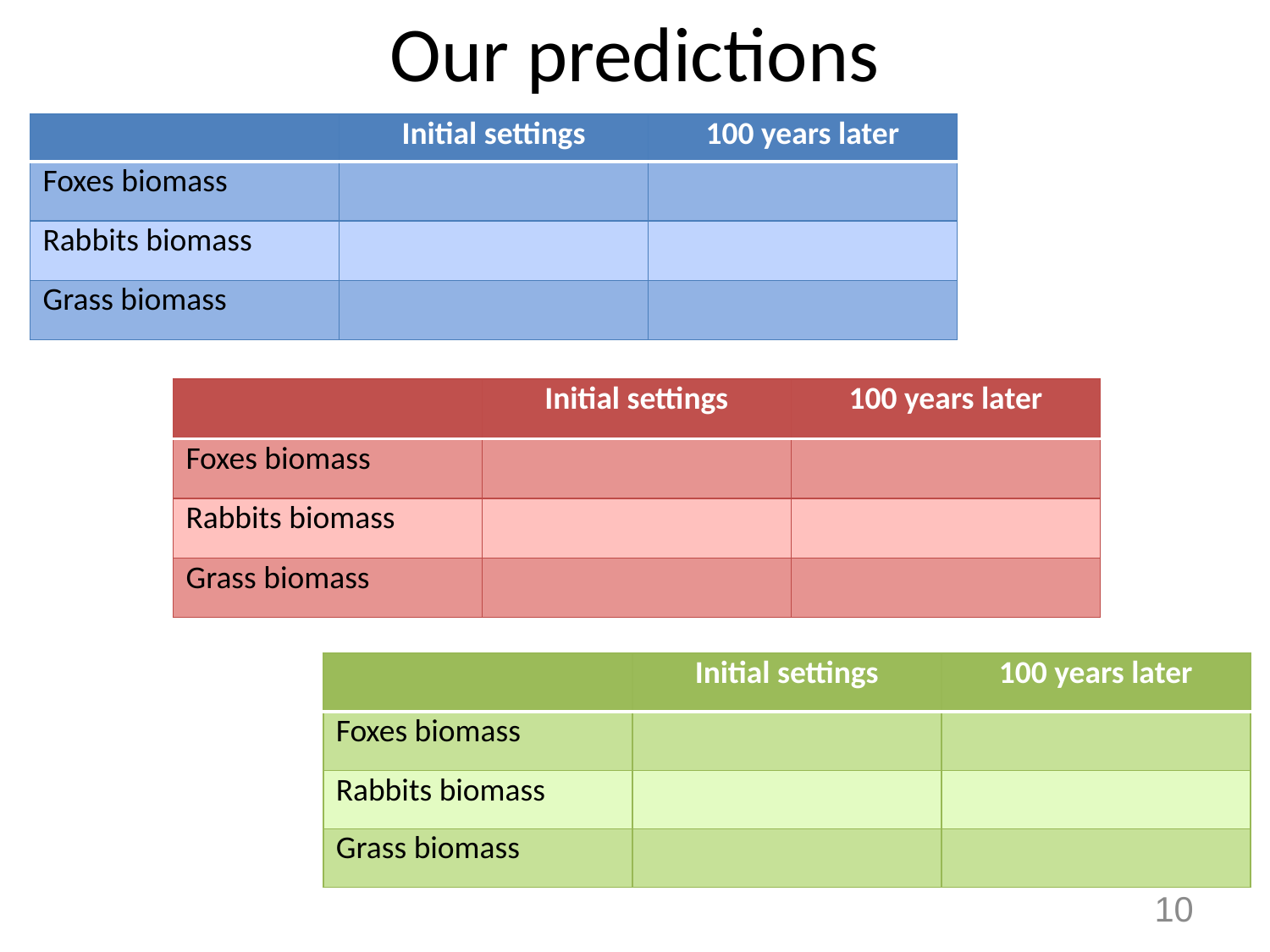

# Our predictions
|  | Initial settings | 100 years later |
| --- | --- | --- |
| Foxes biomass |  |  |
| Rabbits biomass |  |  |
| Grass biomass |  |  |
|  | Initial settings | 100 years later |
| --- | --- | --- |
| Foxes biomass |  |  |
| Rabbits biomass |  |  |
| Grass biomass |  |  |
|  | Initial settings | 100 years later |
| --- | --- | --- |
| Foxes biomass |  |  |
| Rabbits biomass |  |  |
| Grass biomass |  |  |
10